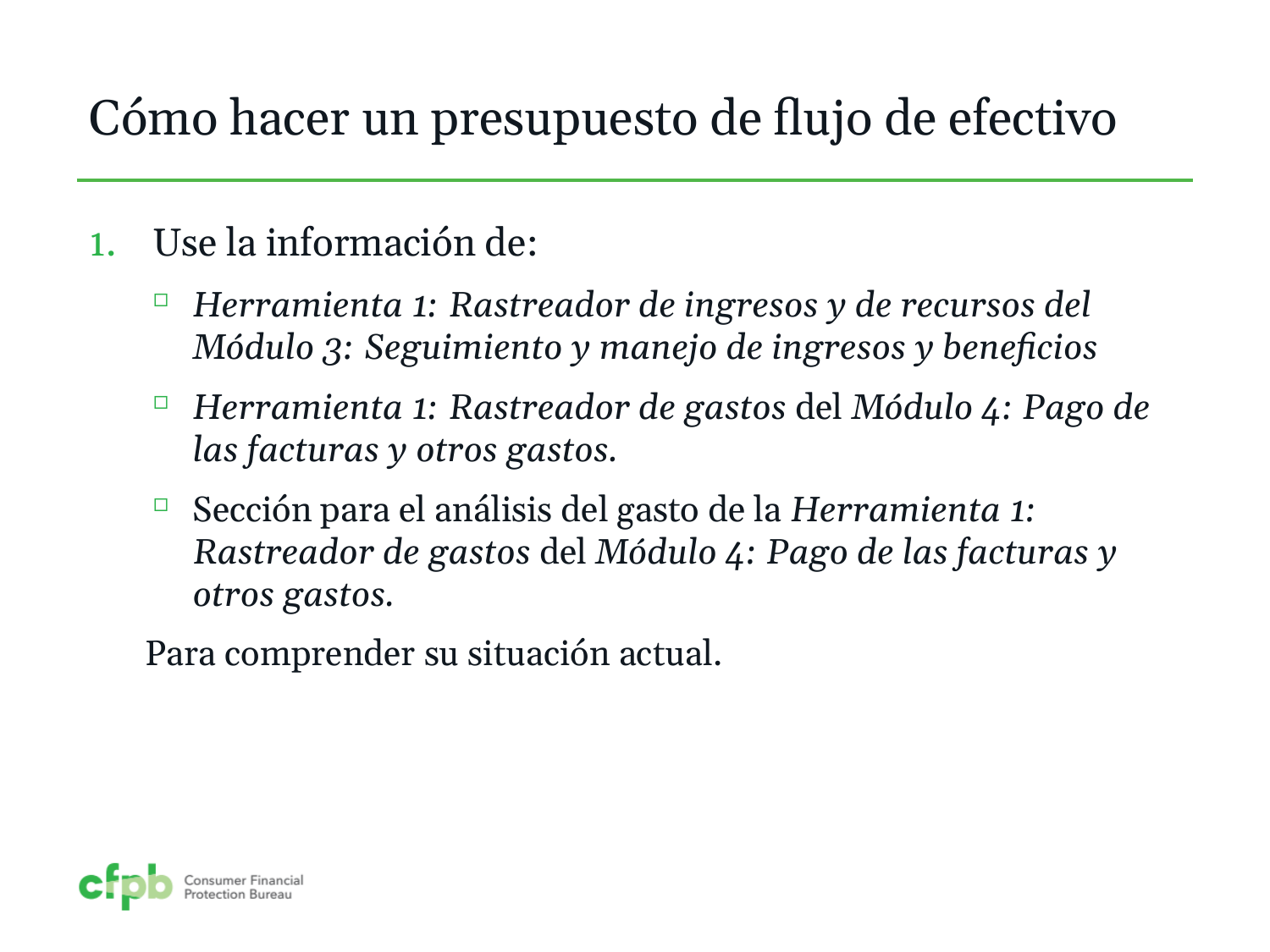

# Cómo hacer un presupuesto de flujo de efectivo
Use la información de:
Herramienta 1: Rastreador de ingresos y de recursos del Módulo 3: Seguimiento y manejo de ingresos y beneficios
Herramienta 1: Rastreador de gastos del Módulo 4: Pago de las facturas y otros gastos.
Sección para el análisis del gasto de la Herramienta 1: Rastreador de gastos del Módulo 4: Pago de las facturas y otros gastos.
Para comprender su situación actual.